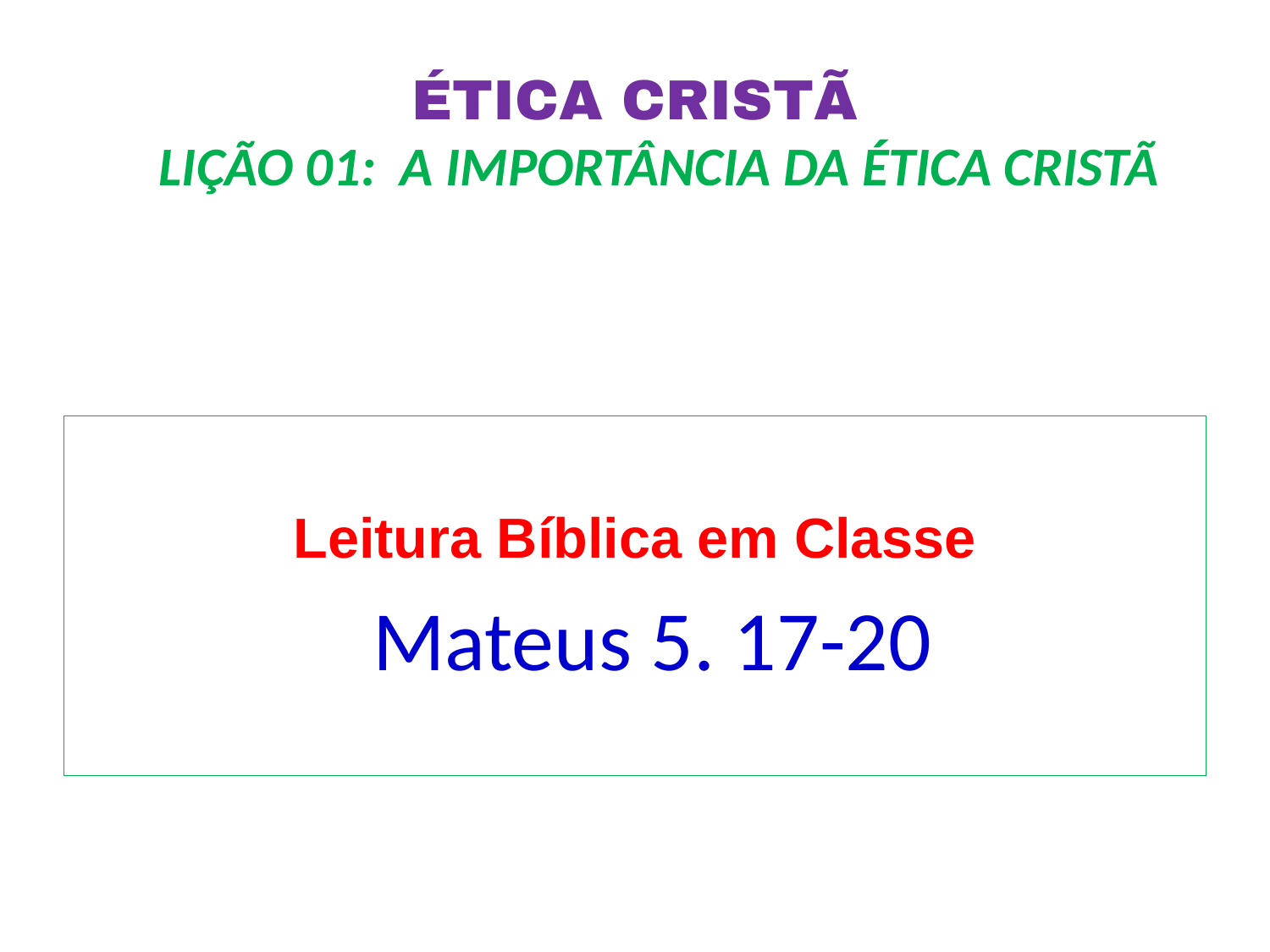

# ÉTICA CRISTÃ LIÇÃO 01:  A IMPORTÂNCIA DA ÉTICA CRISTÃ

Leitura Bíblica em Classe
  Mateus 5. 17-20